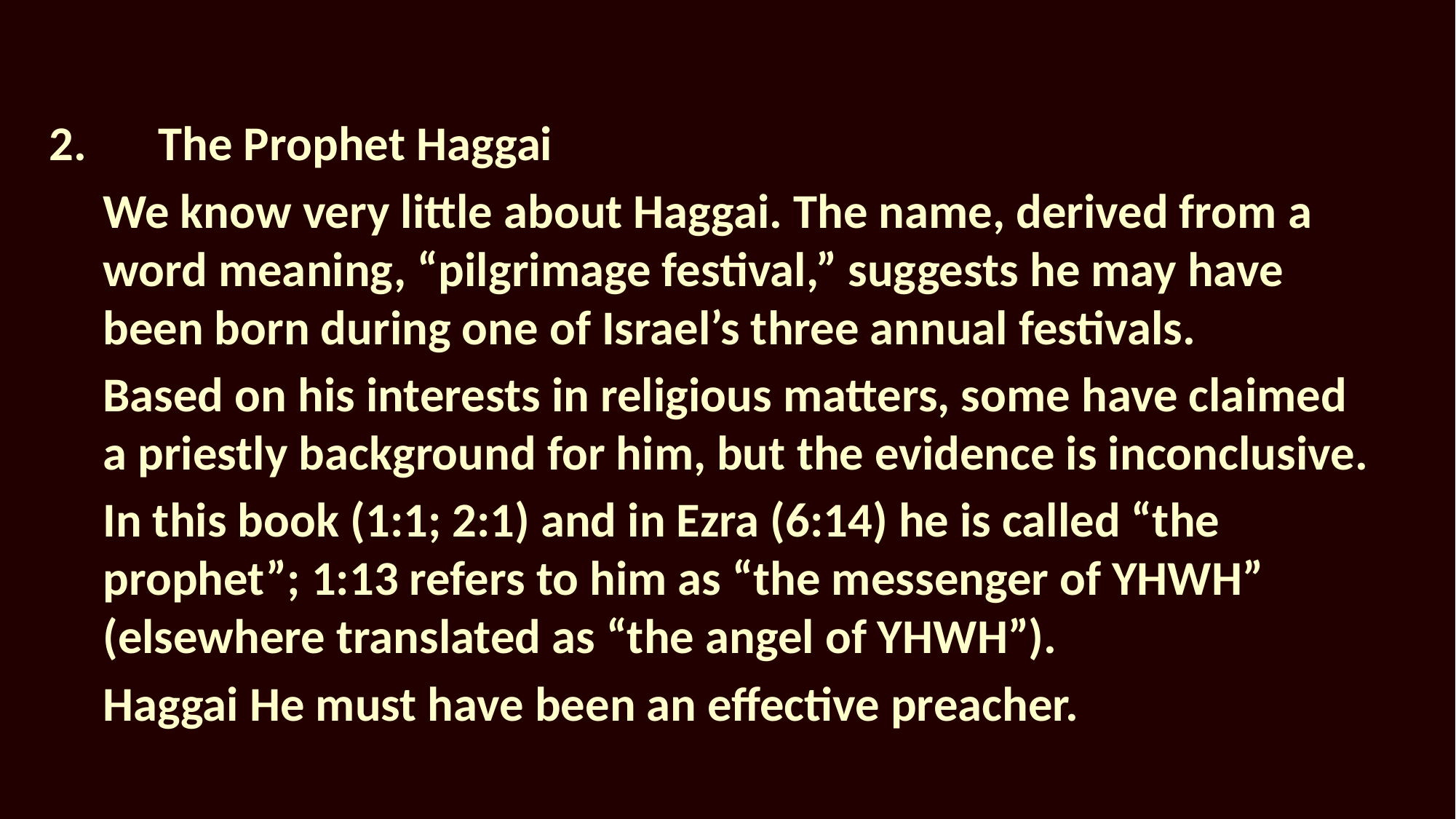

2.	The Prophet Haggai
We know very little about Haggai. The name, derived from a word meaning, “pilgrimage festival,” suggests he may have been born during one of Israel’s three annual festivals.
Based on his interests in religious matters, some have claimed a priestly background for him, but the evidence is inconclusive.
In this book (1:1; 2:1) and in Ezra (6:14) he is called “the prophet”; 1:13 refers to him as “the messenger of YHWH” (elsewhere translated as “the angel of YHWH”).
Haggai He must have been an effective preacher.